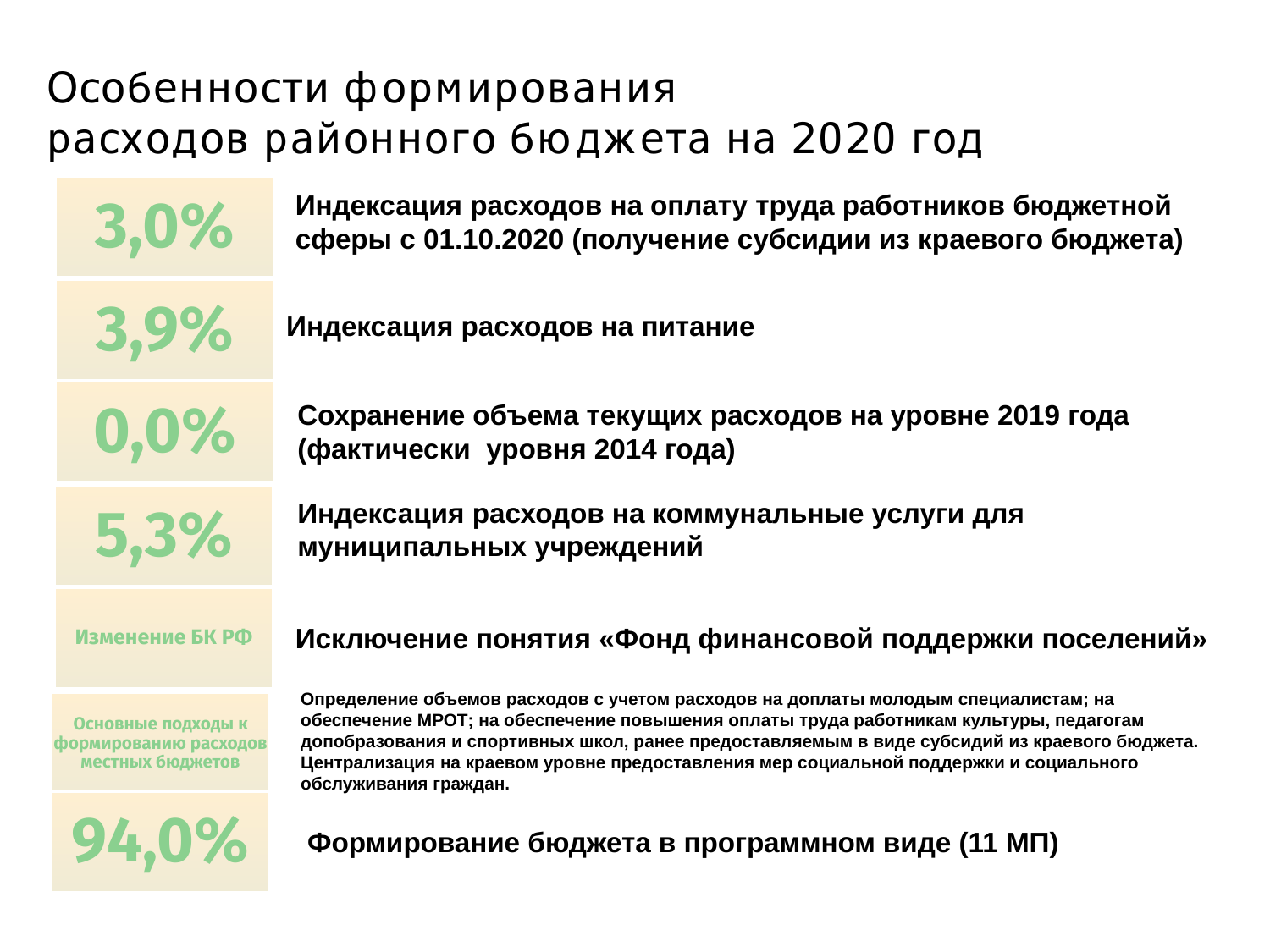

Особенности формирования
расходов районного бюджета на 2020 год
3,0%
Индексация расходов на оплату труда работников бюджетной сферы с 01.10.2020 (получение субсидии из краевого бюджета)
3,9%
Индексация расходов на питание
0,0%
Сохранение объема текущих расходов на уровне 2019 года (фактически  уровня 2014 года)
5,3%
Индексация расходов на коммунальные услуги для муниципальных учреждений
Изменение БК РФ
Исключение понятия «Фонд финансовой поддержки поселений»
Определение объемов расходов с учетом расходов на доплаты молодым специалистам; на обеспечение МРОТ; на обеспечение повышения оплаты труда работникам культуры, педагогам допобразования и спортивных школ, ранее предоставляемым в виде субсидий из краевого бюджета.
Централизация на краевом уровне предоставления мер социальной поддержки и социального обслуживания граждан.
Основные подходы к формированию расходов местных бюджетов
94,0%
Формирование бюджета в программном виде (11 МП)